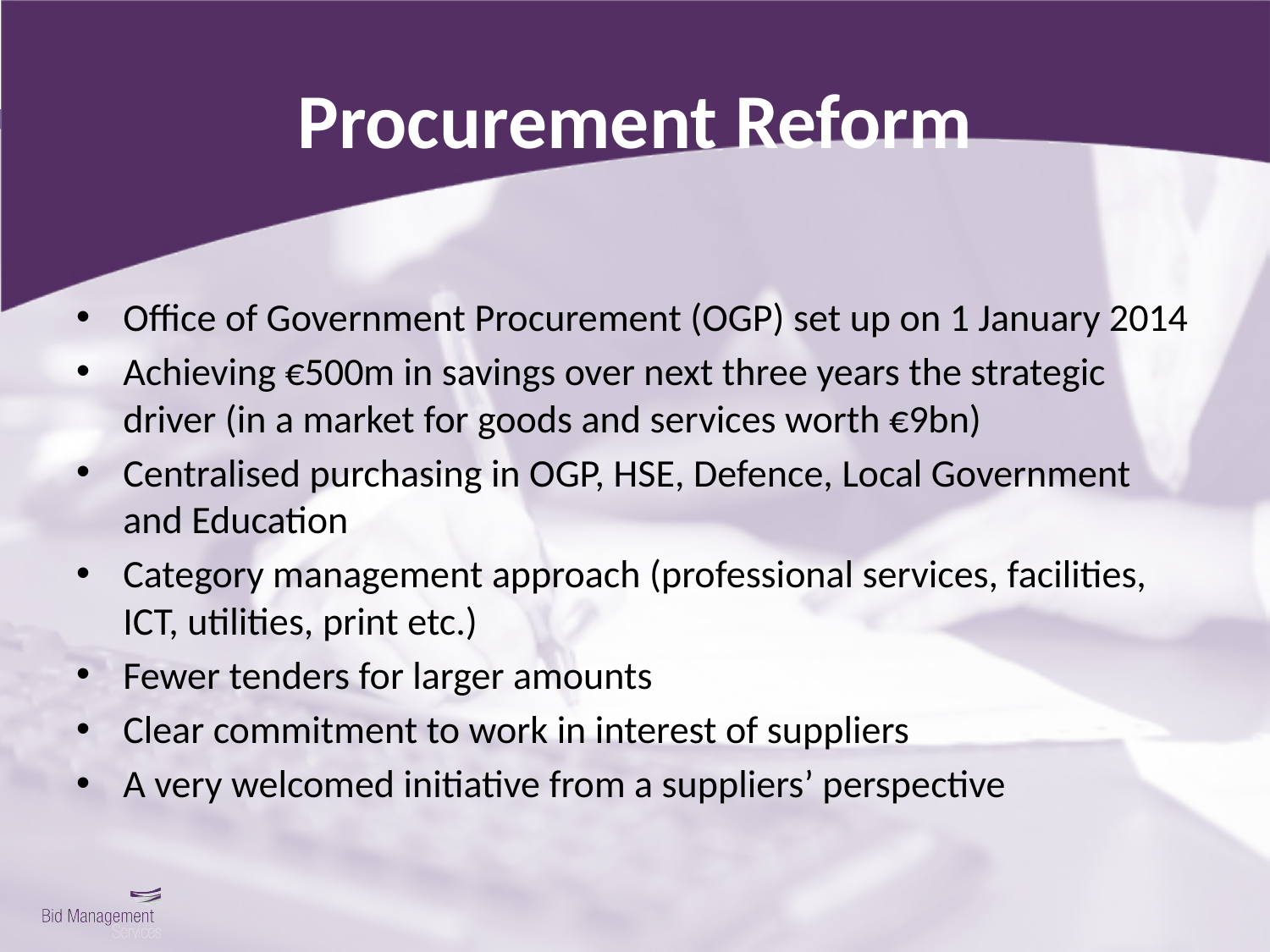

# Procurement Reform
Office of Government Procurement (OGP) set up on 1 January 2014
Achieving €500m in savings over next three years the strategic driver (in a market for goods and services worth €9bn)
Centralised purchasing in OGP, HSE, Defence, Local Government and Education
Category management approach (professional services, facilities, ICT, utilities, print etc.)
Fewer tenders for larger amounts
Clear commitment to work in interest of suppliers
A very welcomed initiative from a suppliers’ perspective